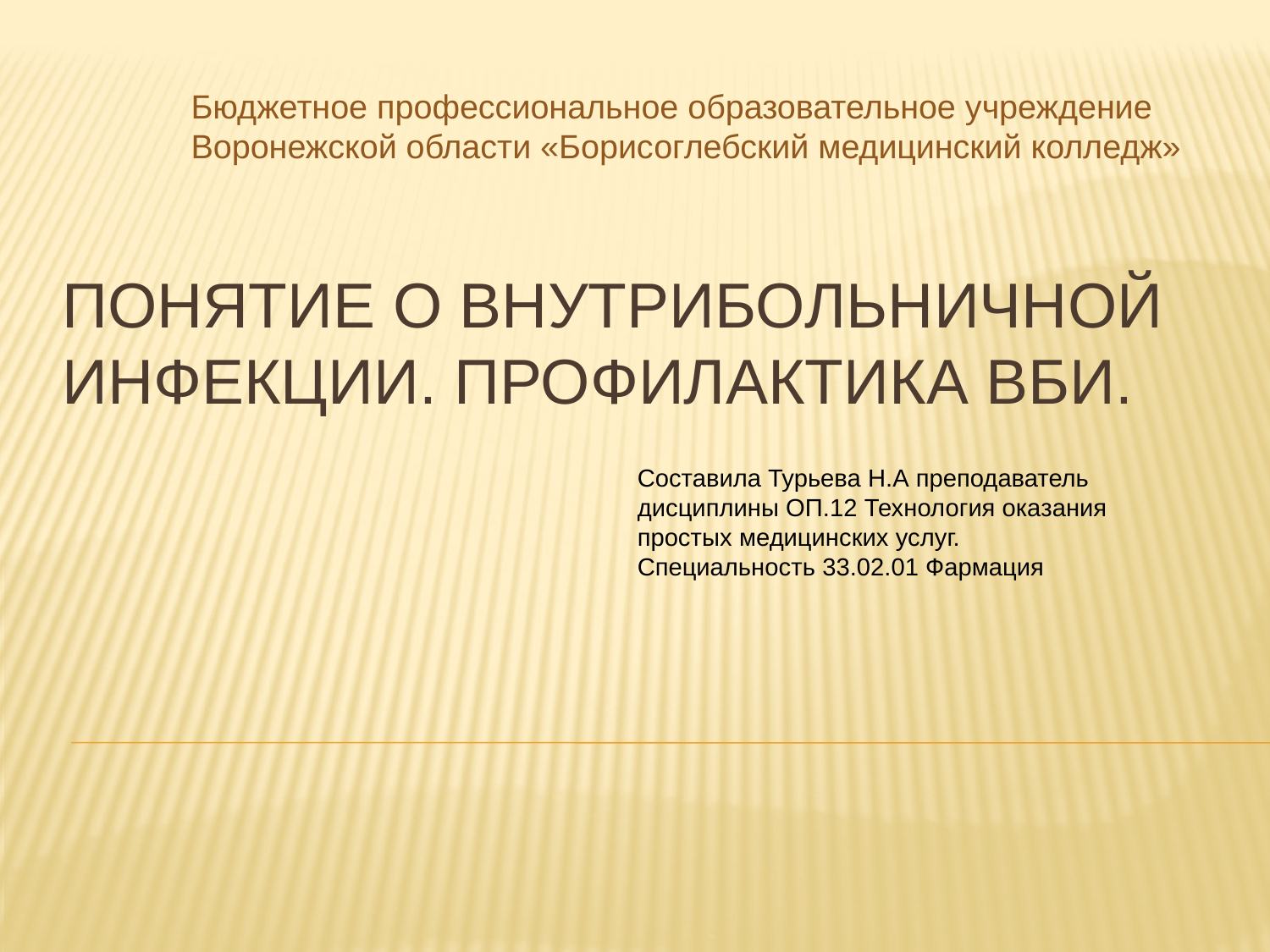

Бюджетное профессиональное образовательное учреждение Воронежской области «Борисоглебский медицинский колледж»

# Понятие о внутрибольничной инфекции. Профилактика ВБИ.
Составила Турьева Н.А преподаватель дисциплины ОП.12 Технология оказания простых медицинских услуг. Специальность 33.02.01 Фармация